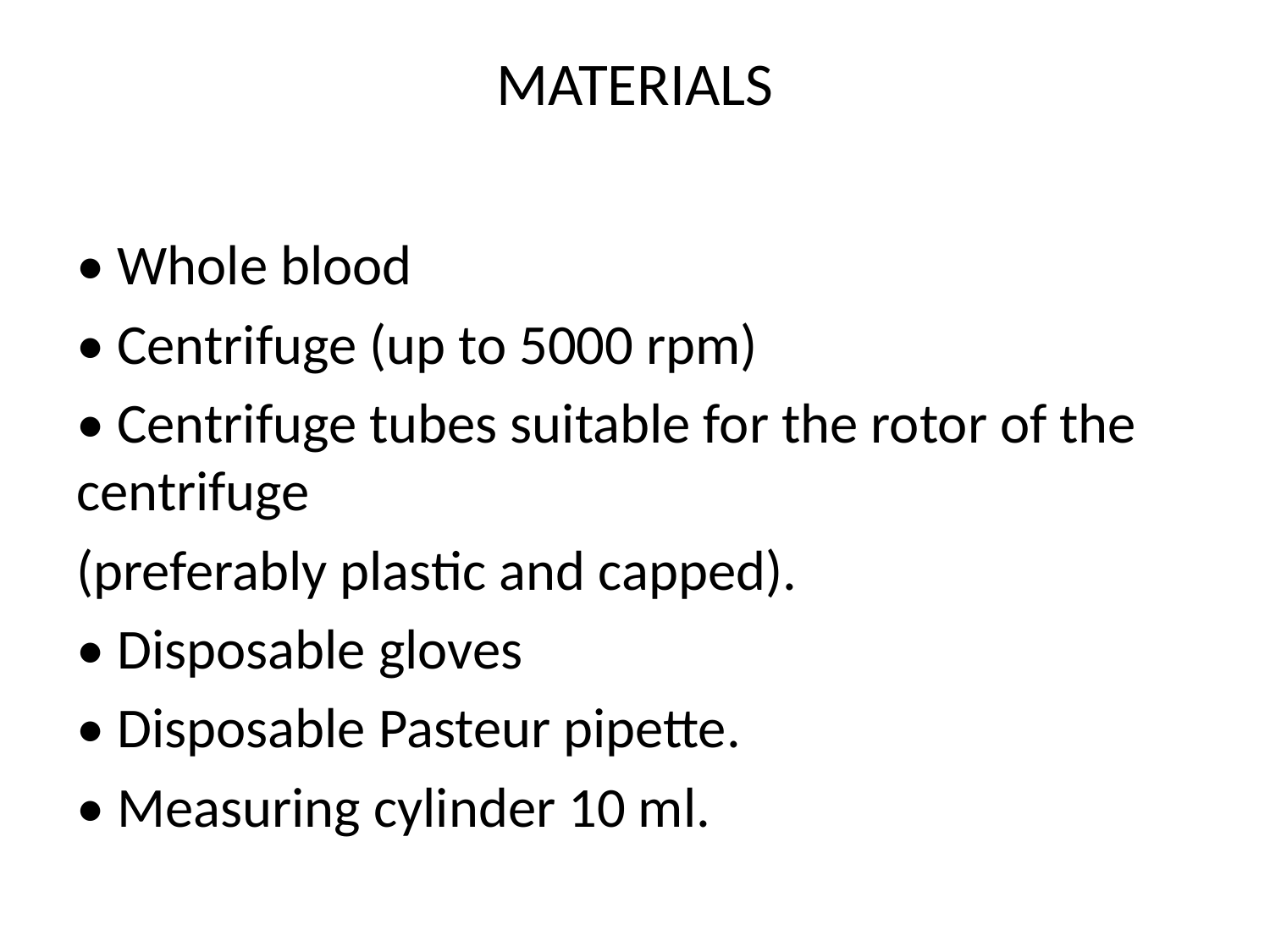

# MATERIALS
• Whole blood
• Centrifuge (up to 5000 rpm)
• Centrifuge tubes suitable for the rotor of the centrifuge
(preferably plastic and capped).
• Disposable gloves
• Disposable Pasteur pipette.
• Measuring cylinder 10 ml.